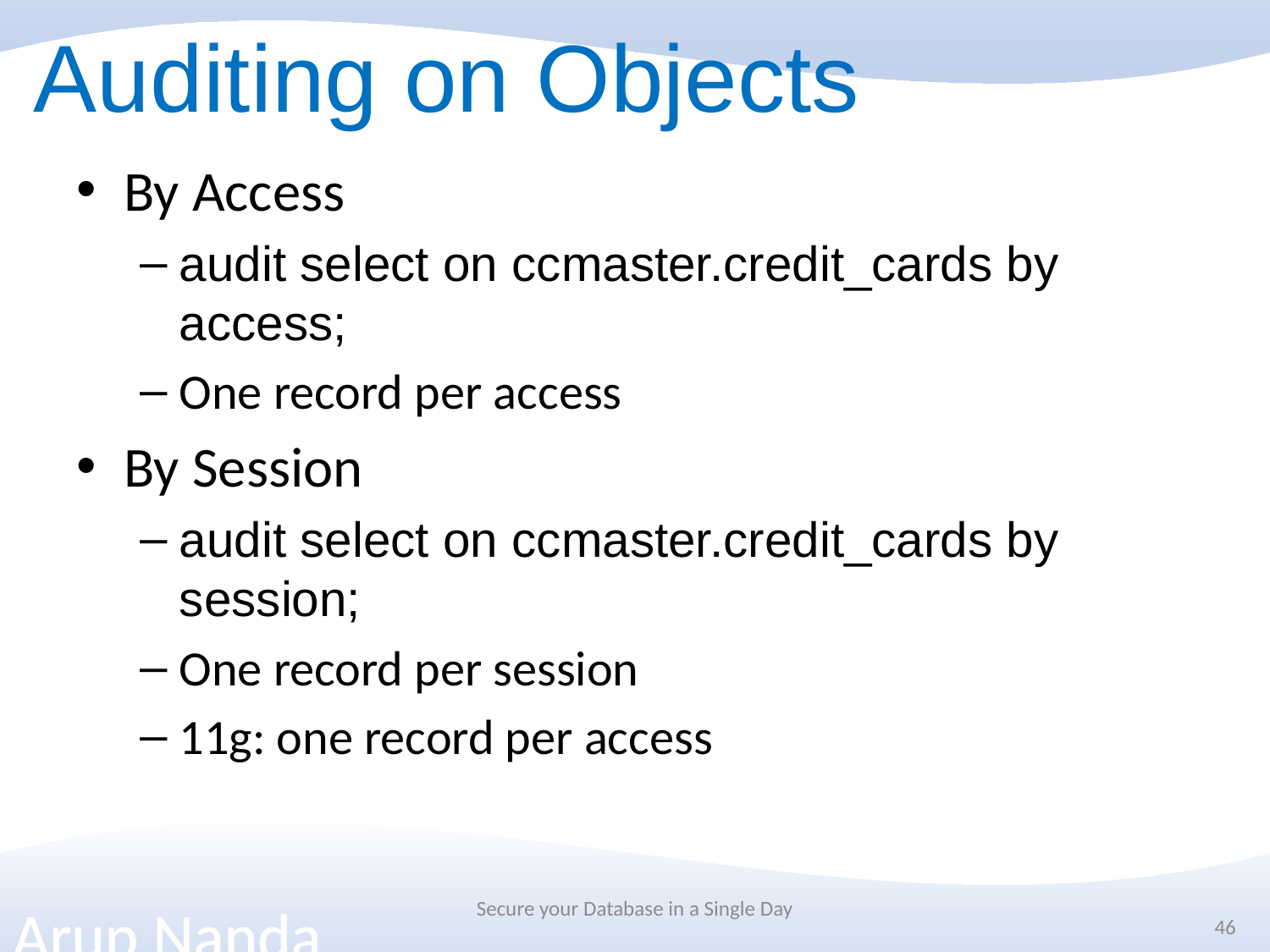

# Auditing on Objects
By Access
audit select on ccmaster.credit_cards by access;
One record per access
By Session
audit select on ccmaster.credit_cards by session;
One record per session
11g: one record per access
Secure your Database in a Single Day
46